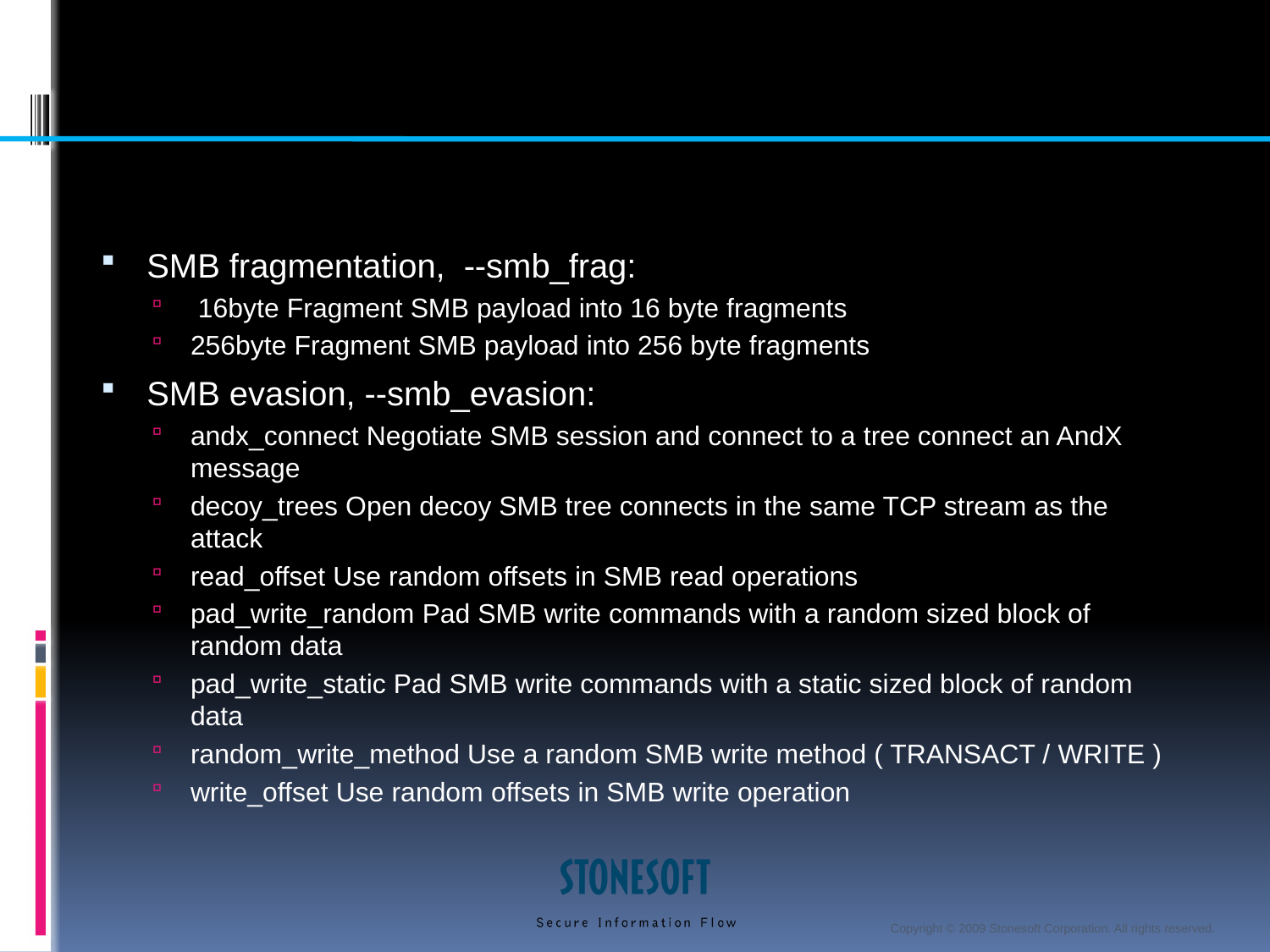

#

SMB fragmentation,  --smb_frag:
 16byte Fragment SMB payload into 16 byte fragments
256byte Fragment SMB payload into 256 byte fragments
SMB evasion, --smb_evasion:
andx_connect Negotiate SMB session and connect to a tree connect an AndX message
decoy_trees Open decoy SMB tree connects in the same TCP stream as the attack
read_offset Use random offsets in SMB read operations
pad_write_random Pad SMB write commands with a random sized block of random data
pad_write_static Pad SMB write commands with a static sized block of random data
random_write_method Use a random SMB write method ( TRANSACT / WRITE )
write_offset Use random offsets in SMB write operation